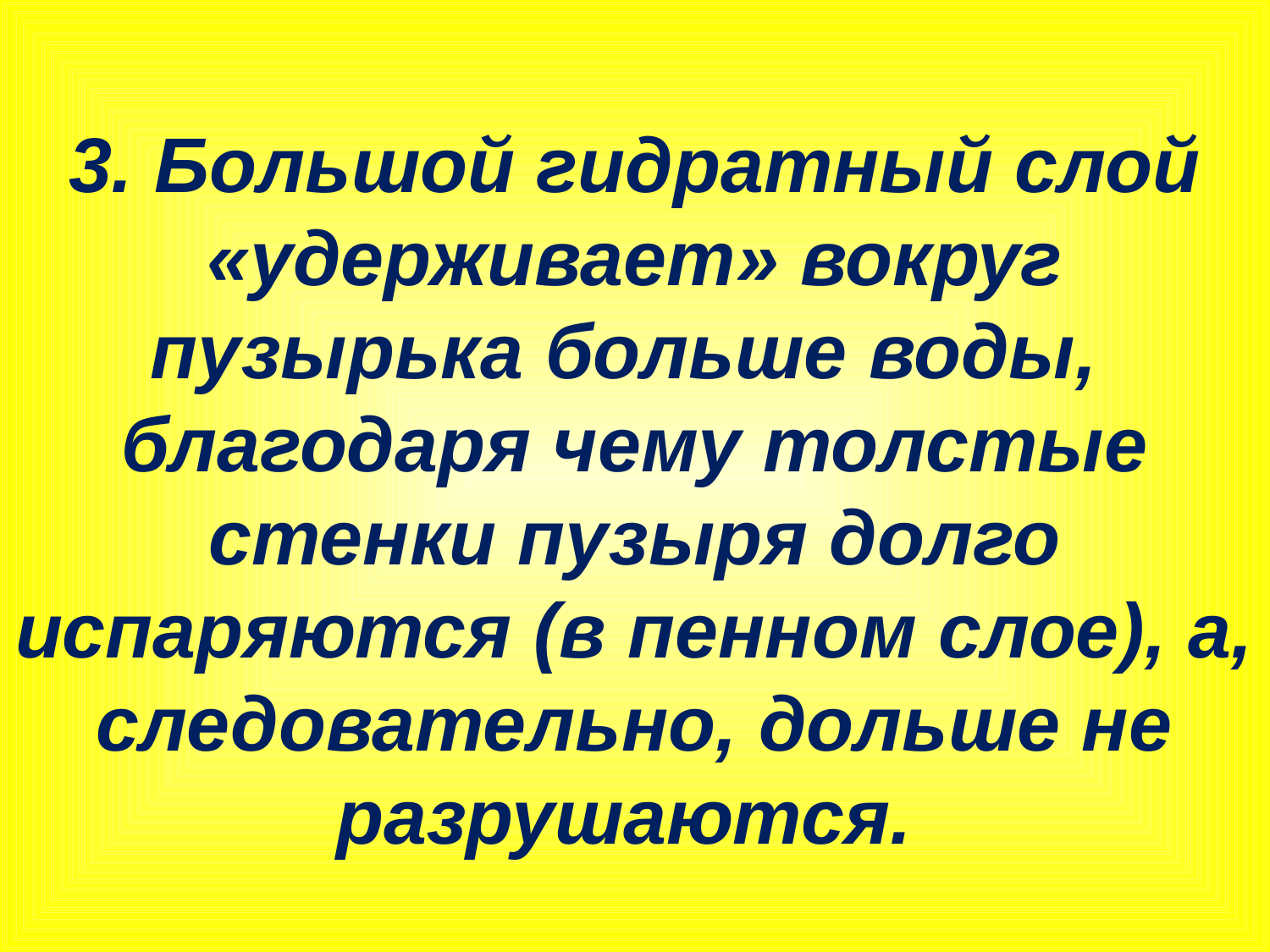

3. Большой гидратный слой «удерживает» вокруг пузырька больше воды,  благодаря чему толстые стенки пузыря долго испаряются (в пенном слое), а, следовательно, дольше не разрушаются.